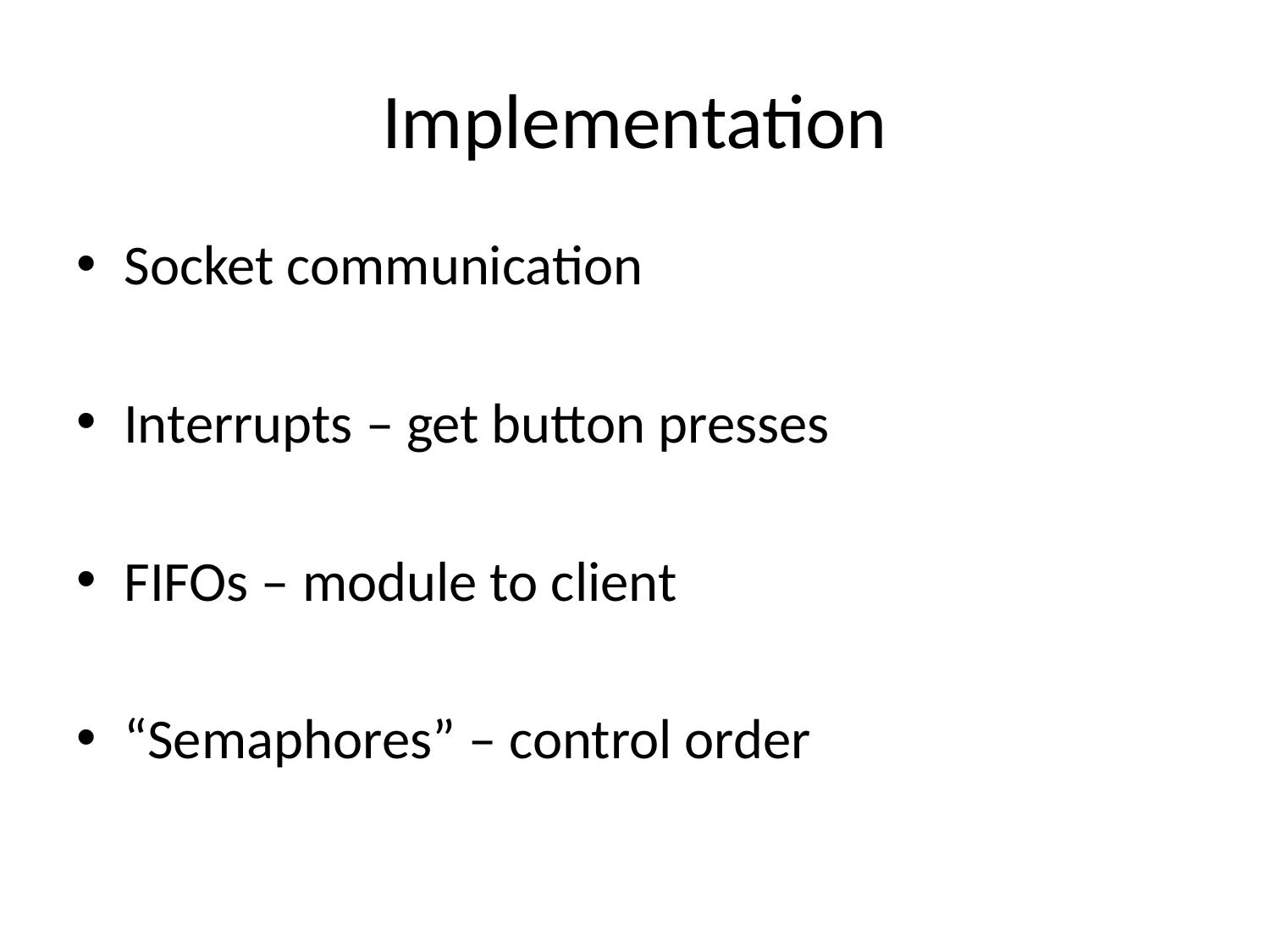

# Implementation
Socket communication

Interrupts – get button presses

FIFOs – module to client

“Semaphores” – control order